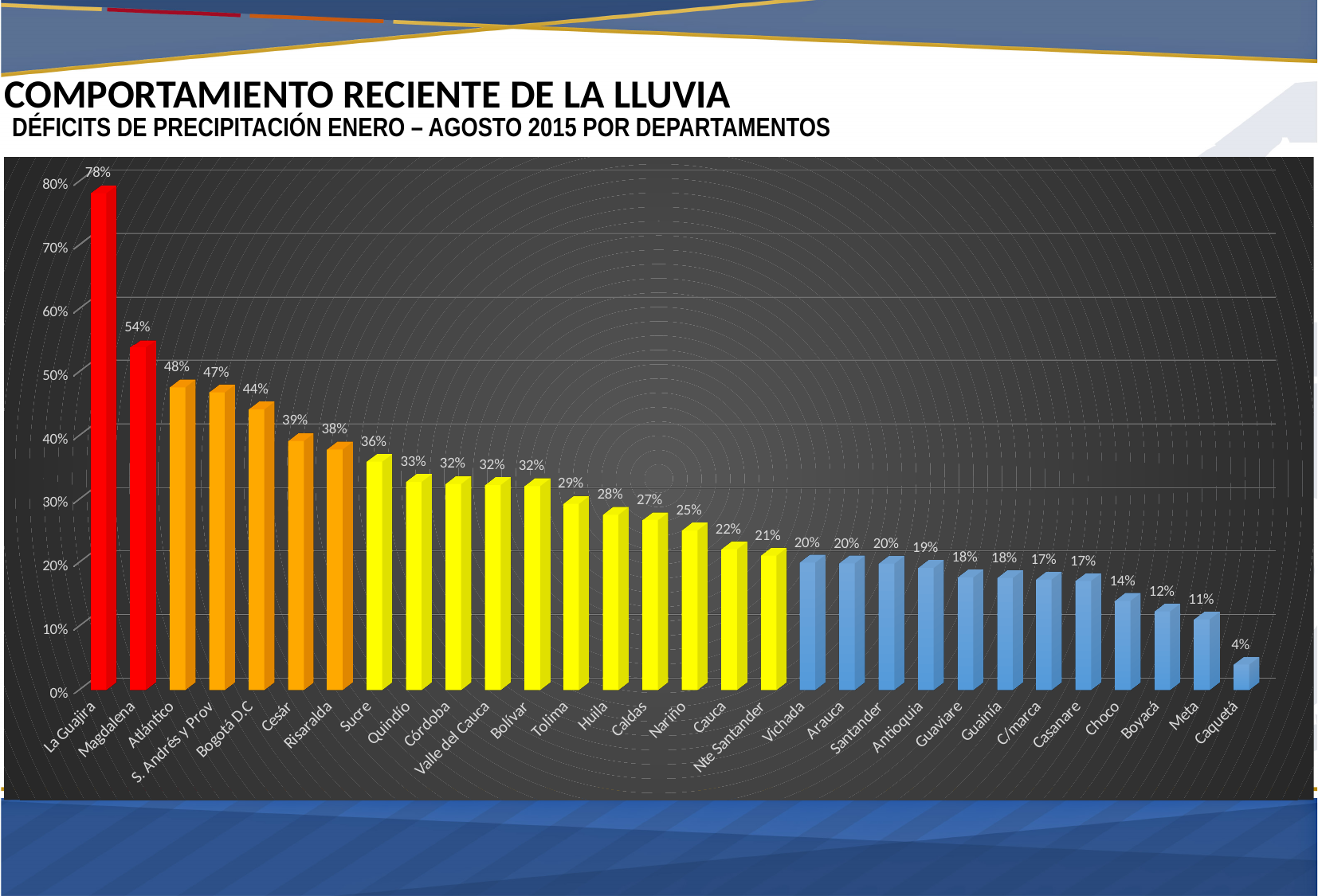

COMPORTAMIENTO RECIENTE DE LA LLUVIA
DÉFICITS DE PRECIPITACIÓN ENERO – AGOSTO 2015 POR DEPARTAMENTOS

[unsupported chart]